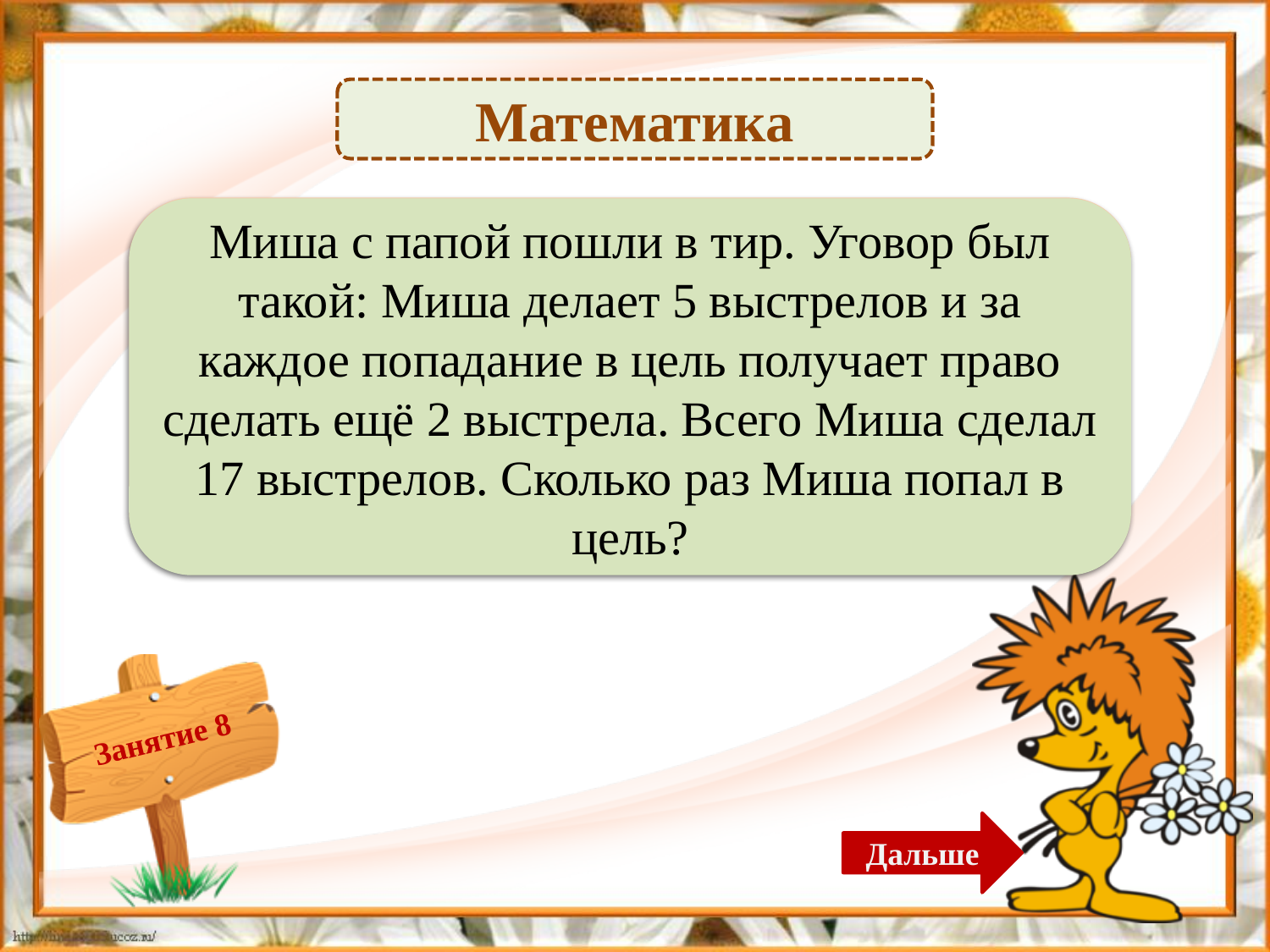

Математика
 6 раз. 17 – 5 = 12, 12 : 2 = 6 – 3б.
Миша с папой пошли в тир. Уговор был такой: Миша делает 5 выстрелов и за каждое попадание в цель получает право сделать ещё 2 выстрела. Всего Миша сделал 17 выстрелов. Сколько раз Миша попал в цель?

Дальше